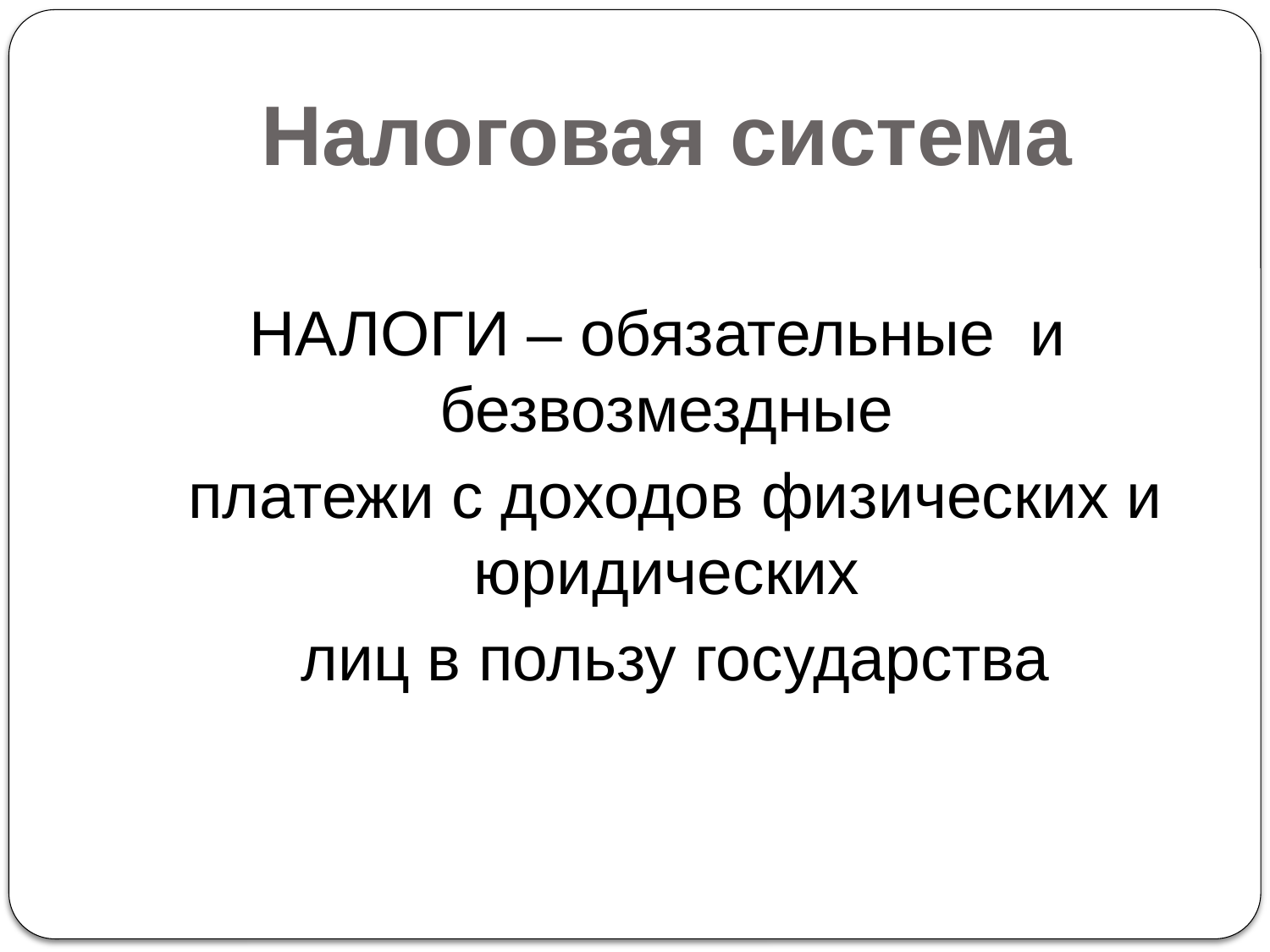

# Налоговая система
НАЛОГИ – обязательные  и  безвозмездные
 платежи с доходов физических и юридических
 лиц в пользу государства